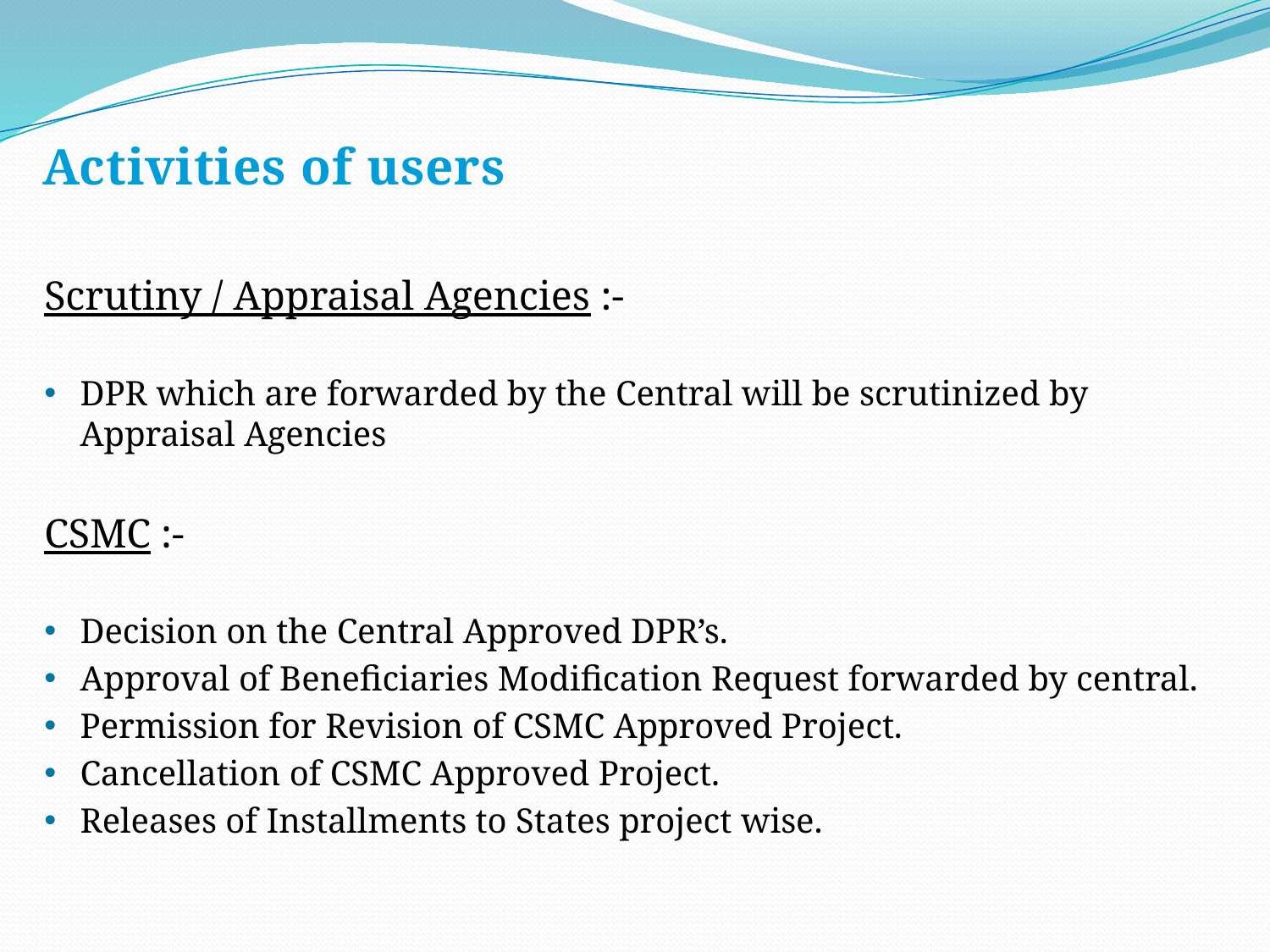

# Activities of users
Scrutiny / Appraisal Agencies :-

DPR which are forwarded by the Central will be scrutinized by Appraisal Agencies

CSMC :-

Decision on the Central Approved DPR’s.
Approval of Beneficiaries Modification Request forwarded by central.
Permission for Revision of CSMC Approved Project.
Cancellation of CSMC Approved Project.
Releases of Installments to States project wise.